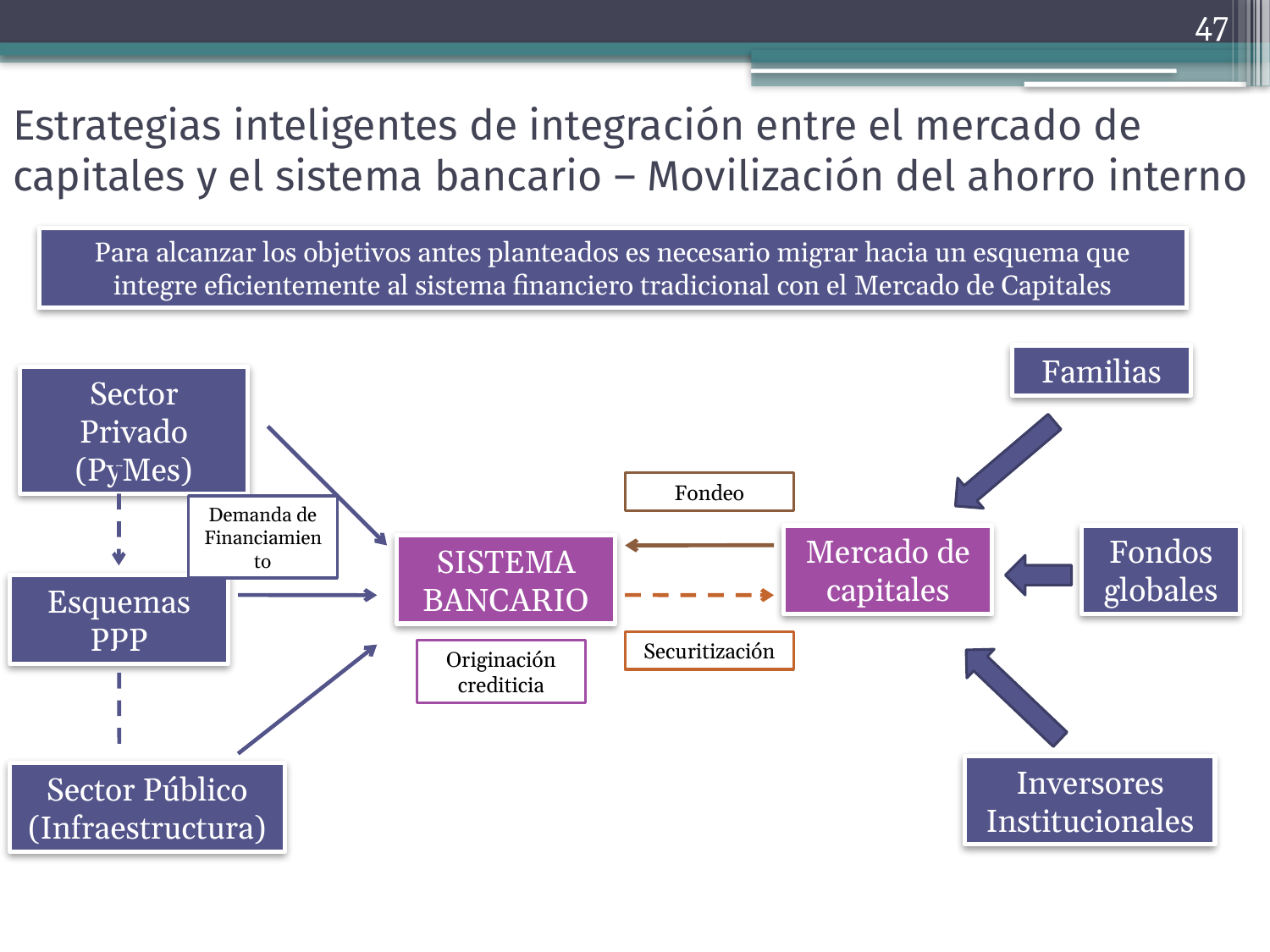

47
# Estrategias inteligentes de integración entre el mercado de capitales y el sistema bancario – Movilización del ahorro interno
Para alcanzar los objetivos antes planteados es necesario migrar hacia un esquema que integre eficientemente al sistema financiero tradicional con el Mercado de Capitales
Familias
Sector Privado
(PyMes)

Fondeo
Demanda de Financiamiento
Mercado de capitales
Fondos globales
SISTEMA BANCARIO

Esquemas PPP
Securitización
Originación crediticia

Inversores Institucionales
Sector Público
(Infraestructura)